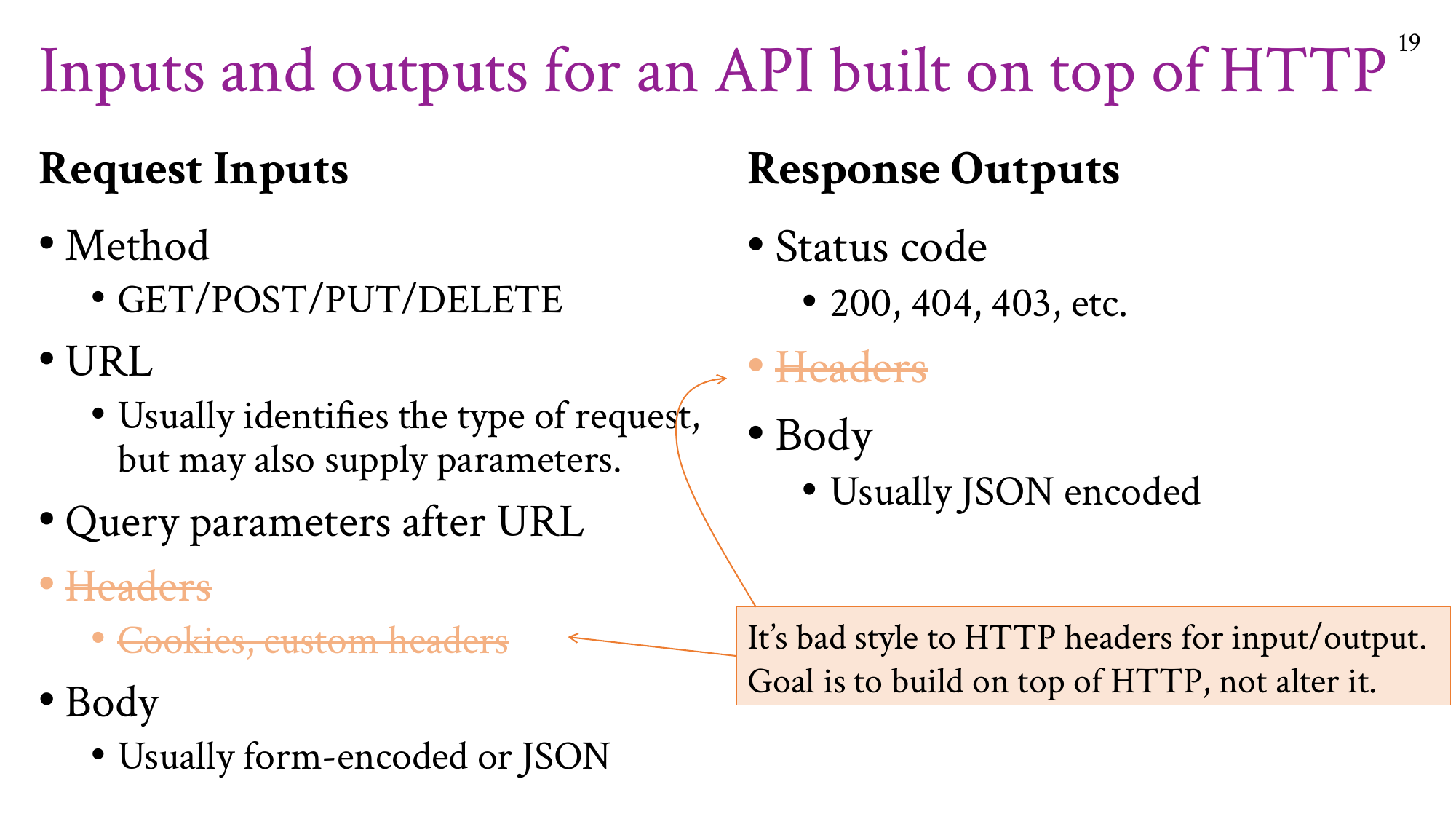

# Inputs and outputs for an API built on top of HTTP
Request Inputs
Response Outputs
Status code
200, 404, 403, etc.
Headers
Body
Usually JSON encoded
Method
GET/POST/PUT/DELETE
URL
Usually identifies the type of request, but may also supply parameters.
Query parameters after URL
Headers
Cookies, custom headers
Body
Usually form-encoded or JSON

It’s bad style to HTTP headers for input/output.
Goal is to build on top of HTTP, not alter it.